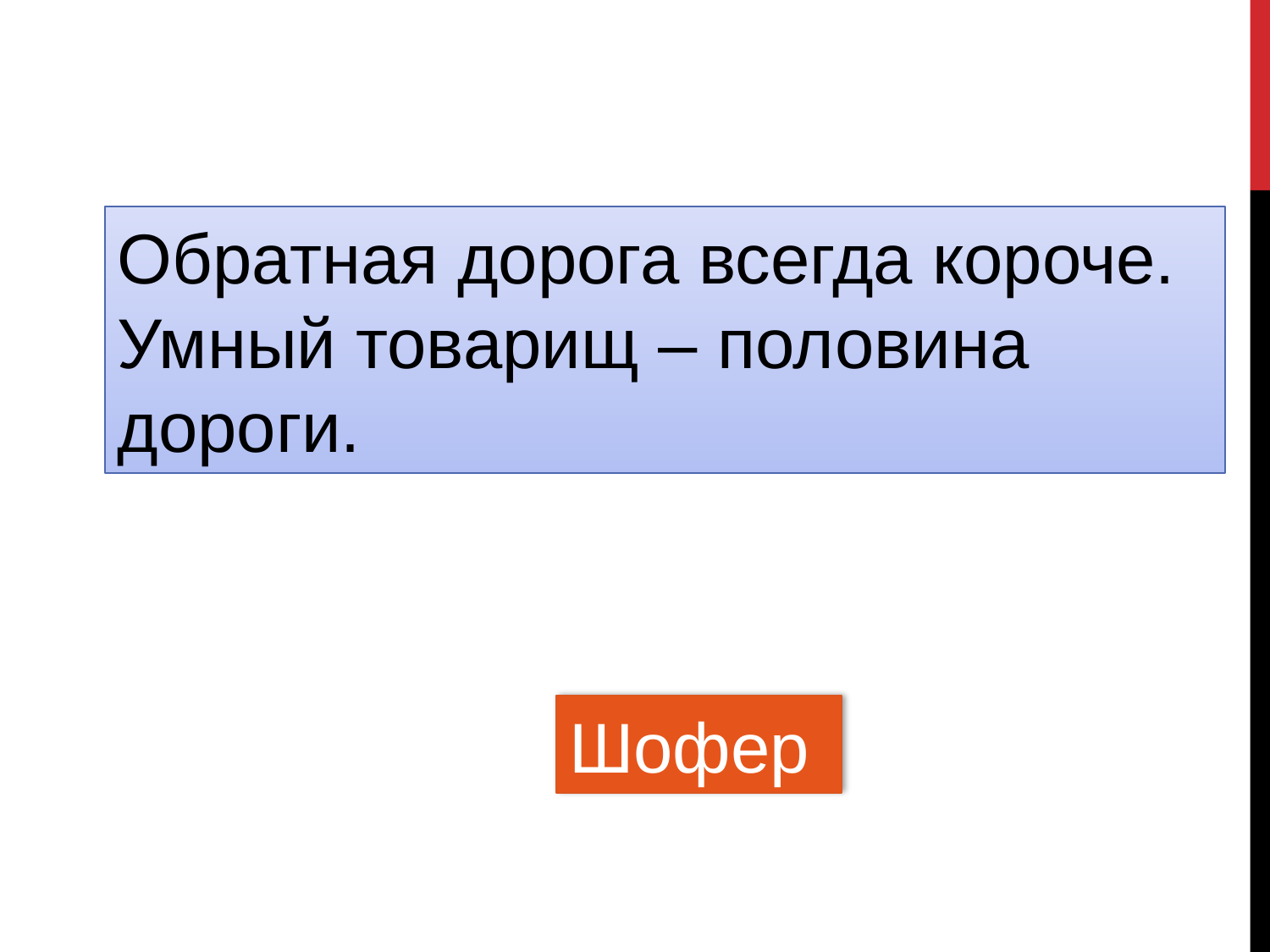

Обратная дорога всегда короче.
Умный товарищ – половина дороги.
Шофер